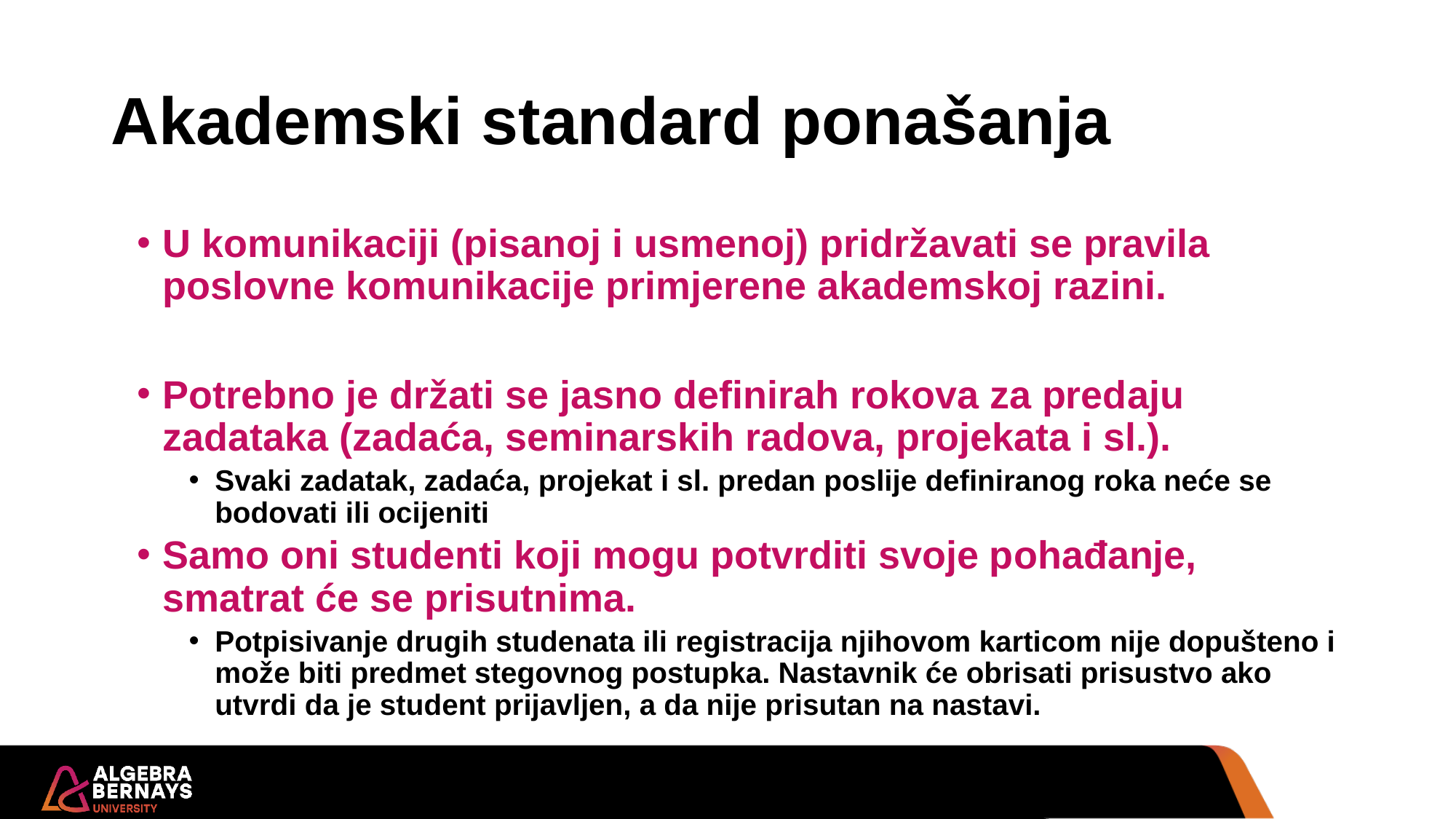

# Akademski standard ponašanja
U komunikaciji (pisanoj i usmenoj) pridržavati se pravila poslovne komunikacije primjerene akademskoj razini.

Potrebno je držati se jasno definirah rokova za predaju zadataka (zadaća, seminarskih radova, projekata i sl.).
Svaki zadatak, zadaća, projekat i sl. predan poslije definiranog roka neće se bodovati ili ocijeniti
Samo oni studenti koji mogu potvrditi svoje pohađanje, smatrat će se prisutnima.
Potpisivanje drugih studenata ili registracija njihovom karticom nije dopušteno i može biti predmet stegovnog postupka. Nastavnik će obrisati prisustvo ako utvrdi da je student prijavljen, a da nije prisutan na nastavi.